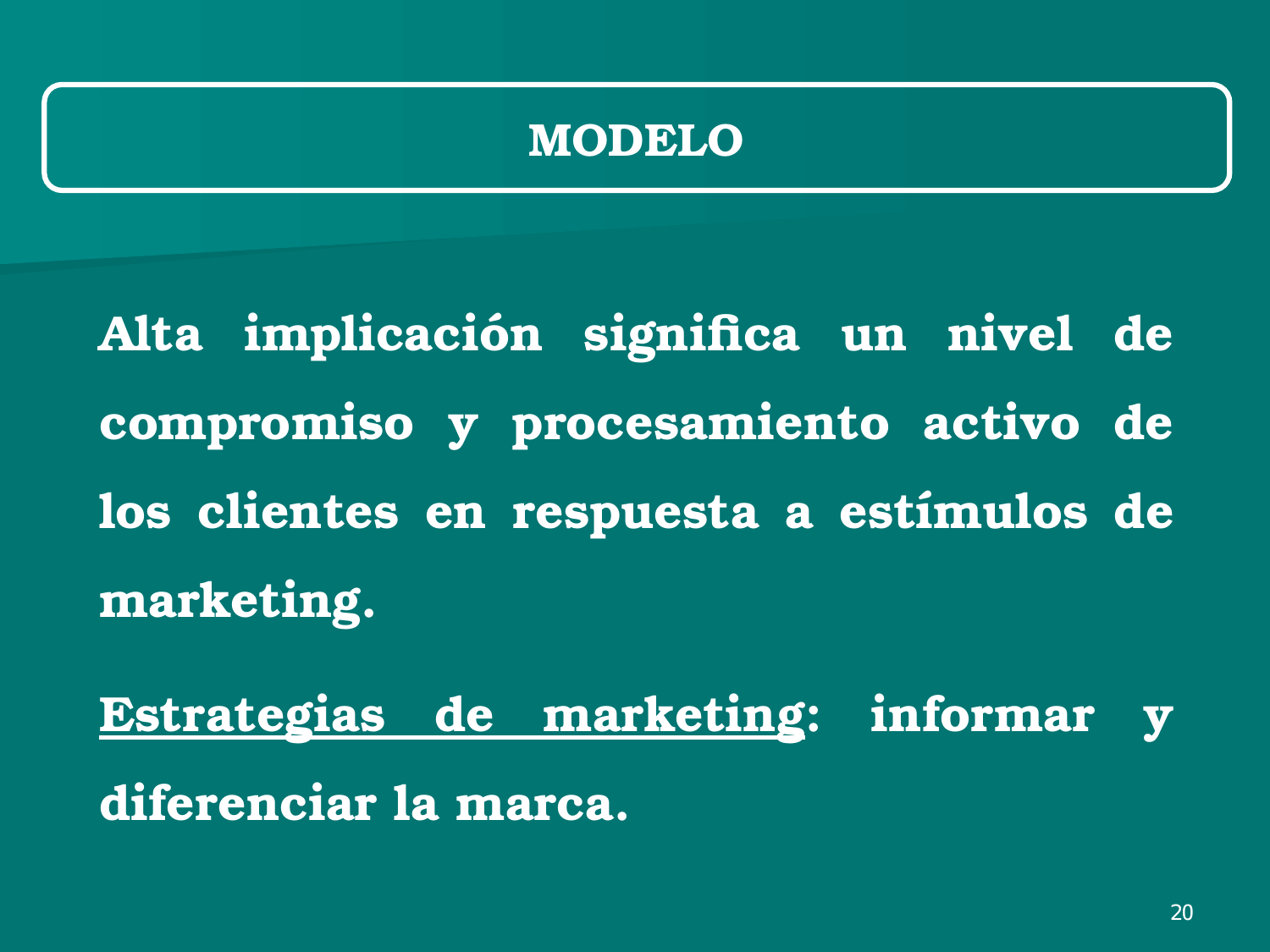

MODELO
Alta implicación significa un nivel de compromiso y procesamiento activo de los clientes en respuesta a estímulos de marketing.

Estrategias de marketing: informar y diferenciar la marca.
20